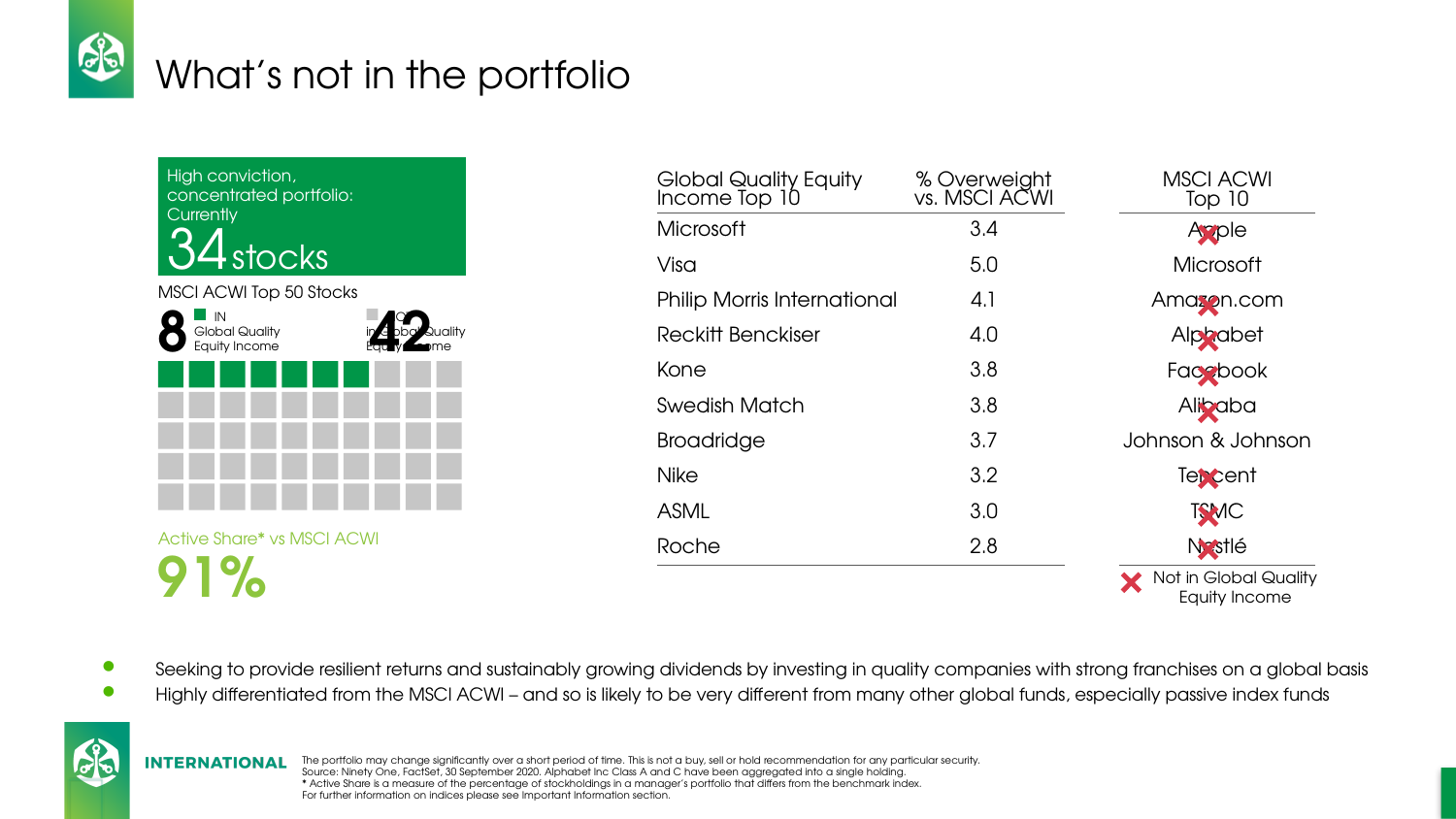

# What’s not in the portfolio

Seeking to provide resilient returns and sustainably growing dividends by investing in quality companies with strong franchises on a global basis
Highly differentiated from the MSCI ACWI – and so is likely to be very different from many other global funds, especially passive index funds

| Global Quality Equity Income Top 10 | % Overweight vs. MSCI ACWI |
| --- | --- |
| Microsoft | 3.4 |
| Visa | 5.0 |
| Philip Morris International | 4.1 |
| Reckitt Benckiser | 4.0 |
| Kone | 3.8 |
| Swedish Match | 3.8 |
| Broadridge | 3.7 |
| Nike | 3.2 |
| ASML | 3.0 |
| Roche | 2.8 |
| MSCI ACWI Top 10 |
| --- |
| Apple |
| Microsoft |
| Amazon.com |
| Alphabet |
| Facebook |
| Alibaba |
| Johnson & Johnson |
| Tencent |
| TSMC |
| Nestlé |
High conviction,
concentrated portfolio:
Currently
34 stocks

MSCI ACWI Top 50 Stocks
8	    42

      IN
Global Quality Equity Income
      NOT
in Global Quality Equity Income

Active Share* vs MSCI ACWI
91%

Not in Global Quality Equity Income

The portfolio may change significantly over a short period of time. This is not a buy, sell or hold recommendation for any particular security.
Source: Ninety One, FactSet, 30 September 2020. Alphabet Inc Class A and C have been aggregated into a single holding.
* Active Share is a measure of the percentage of stockholdings in a manager’s portfolio that differs from the benchmark index.
For further information on indices please see Important Information section.